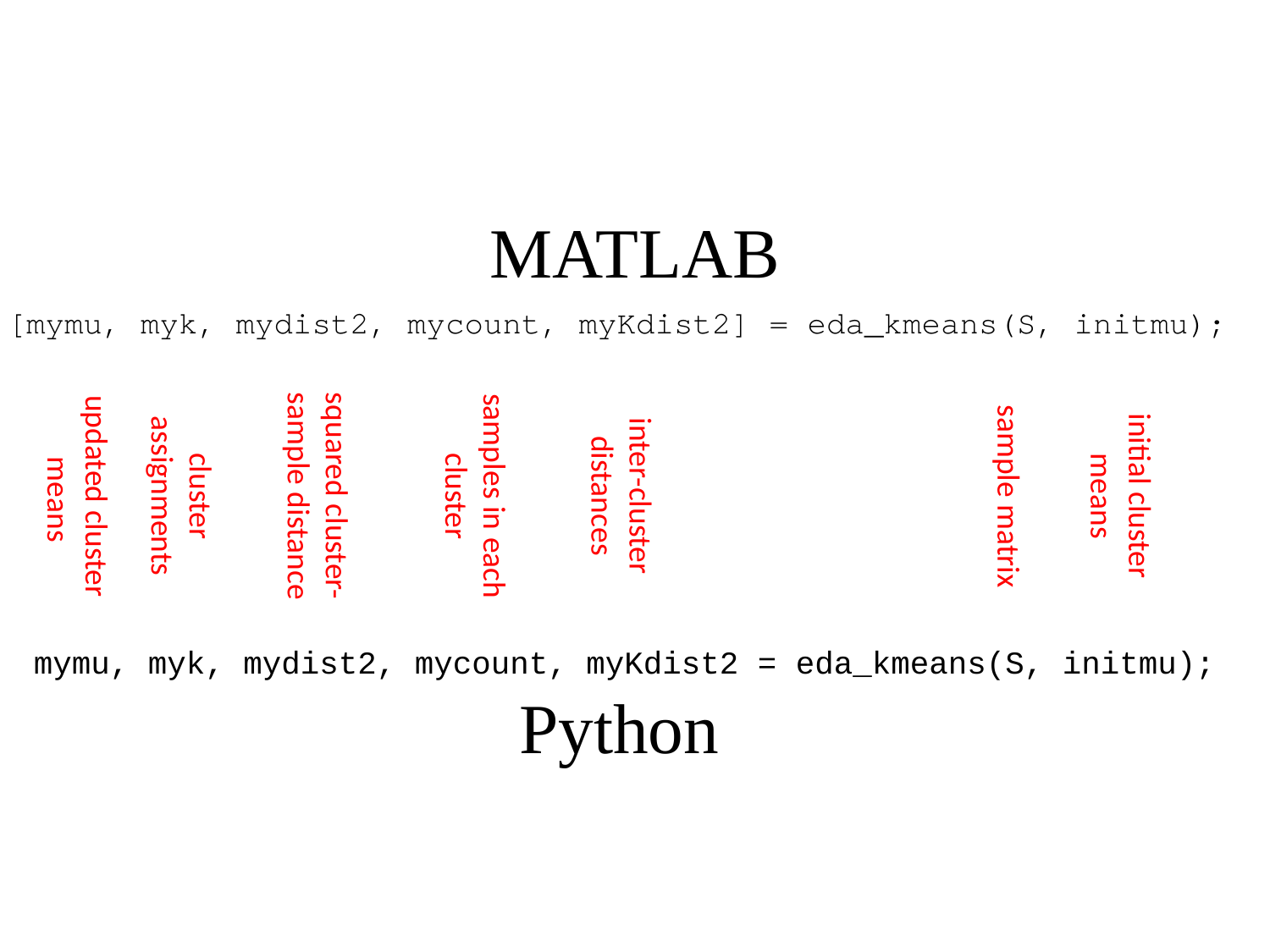

MATLAB
[mymu, myk, mydist2, mycount, myKdist2] = eda_kmeans(S, initmu);
squared cluster-sample distance

samples in each cluster

updated cluster
 means
cluster assignments
inter-cluster
distances
initial cluster means
sample matrix
mymu, myk, mydist2, mycount, myKdist2 = eda_kmeans(S, initmu);
Python